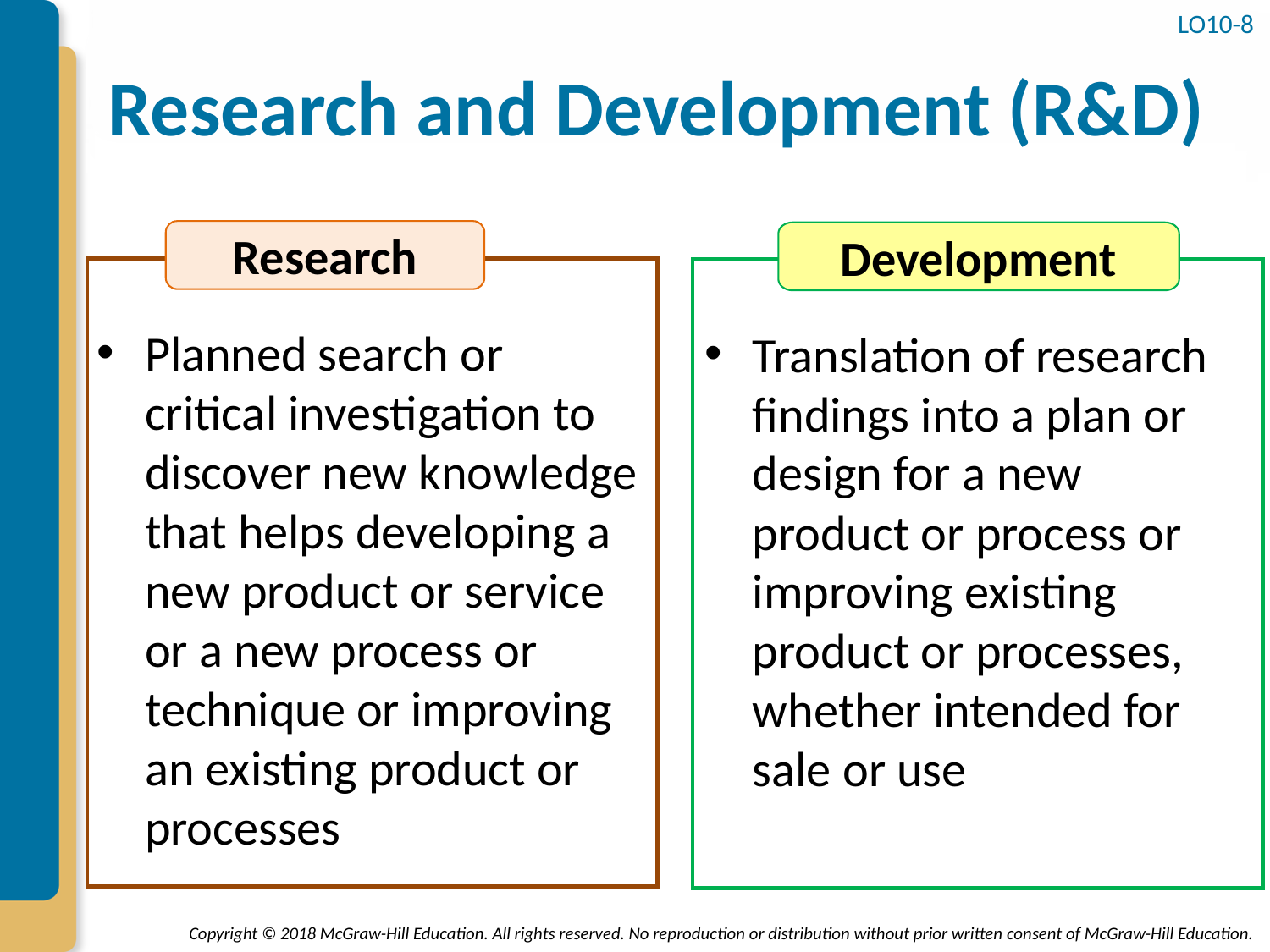

LO10-8
# Research and Development (R&D)
Research
Development

Planned search or critical investigation to discover new knowledge that helps developing a new product or service or a new process or technique or improving an existing product or processes
Translation of research findings into a plan or design for a new product or process or improving existing product or processes, whether intended for sale or use